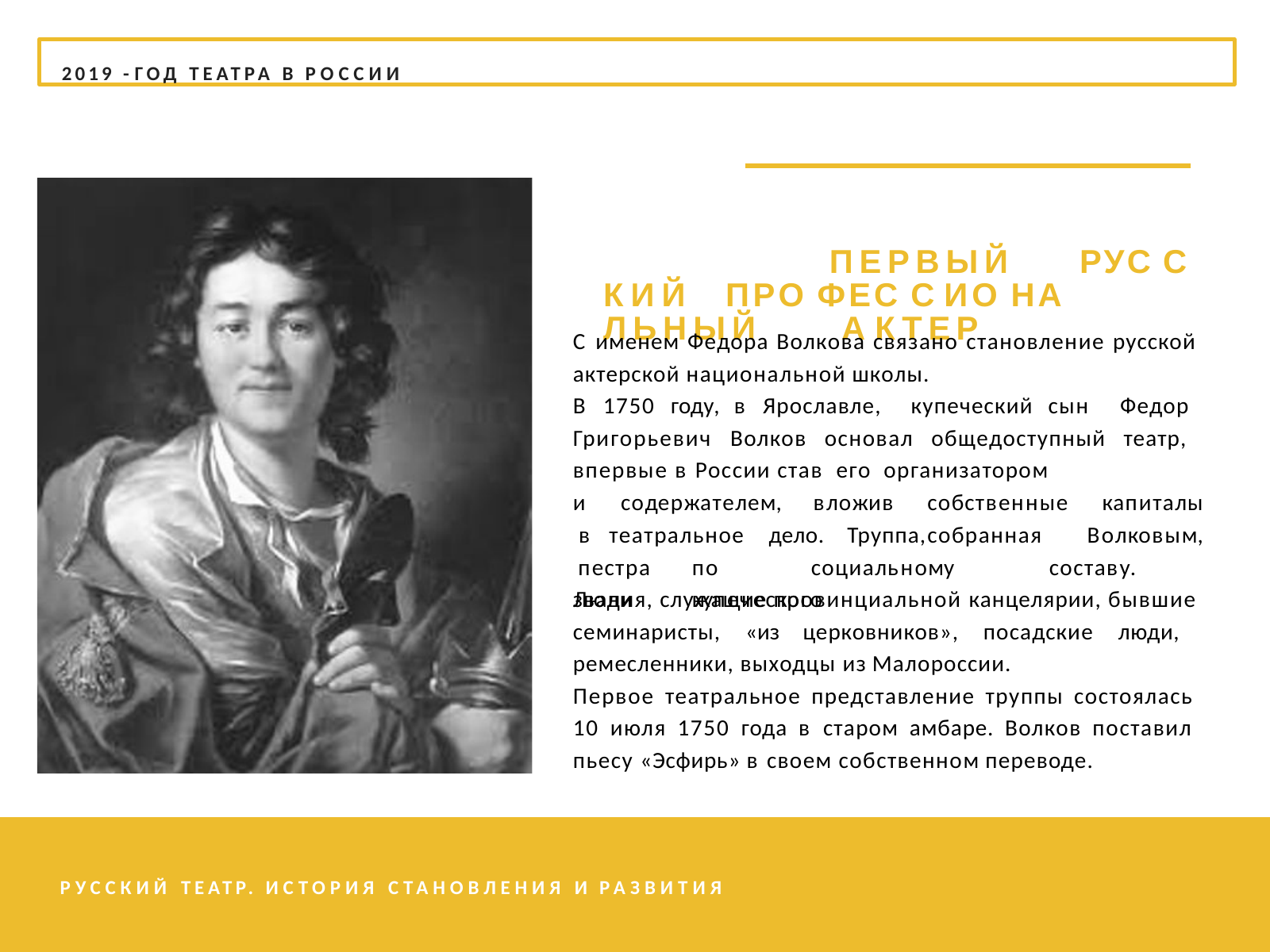

2019 - ГОД ТЕАТРА В РОССИИ

# ПЕРВЫЙ	РУС С КИЙ  ПРО ФЕС С ИО НА ЛЬНЫЙ	А КТЕР
С именем Федора Волкова связано становление русской  актерской национальной школы.
В 1750 году, в Ярославле,  купеческий сын  Федор  Григорьевич Волков основал общедоступный театр,  впервые в России став  его организатором
и		содержателем,	вложив	собственные	капиталы  в	театральное	дело.	Труппа,	собранная
Волковым,  пестра	по	социальному	составу.	Люди	купеческого
звания, служащие провинциальной канцелярии, бывшие  семинаристы, «из церковников», посадские люди,  ремесленники, выходцы из Малороссии.
Первое театральное представление труппы состоялась  10 июля 1750 года в старом амбаре. Волков поставил  пьесу «Эсфирь» в своем собственном переводе.

РУССКИЙ ТЕАТР. ИСТОРИЯ СТАНОВЛЕНИЯ И РАЗВИТИЯ